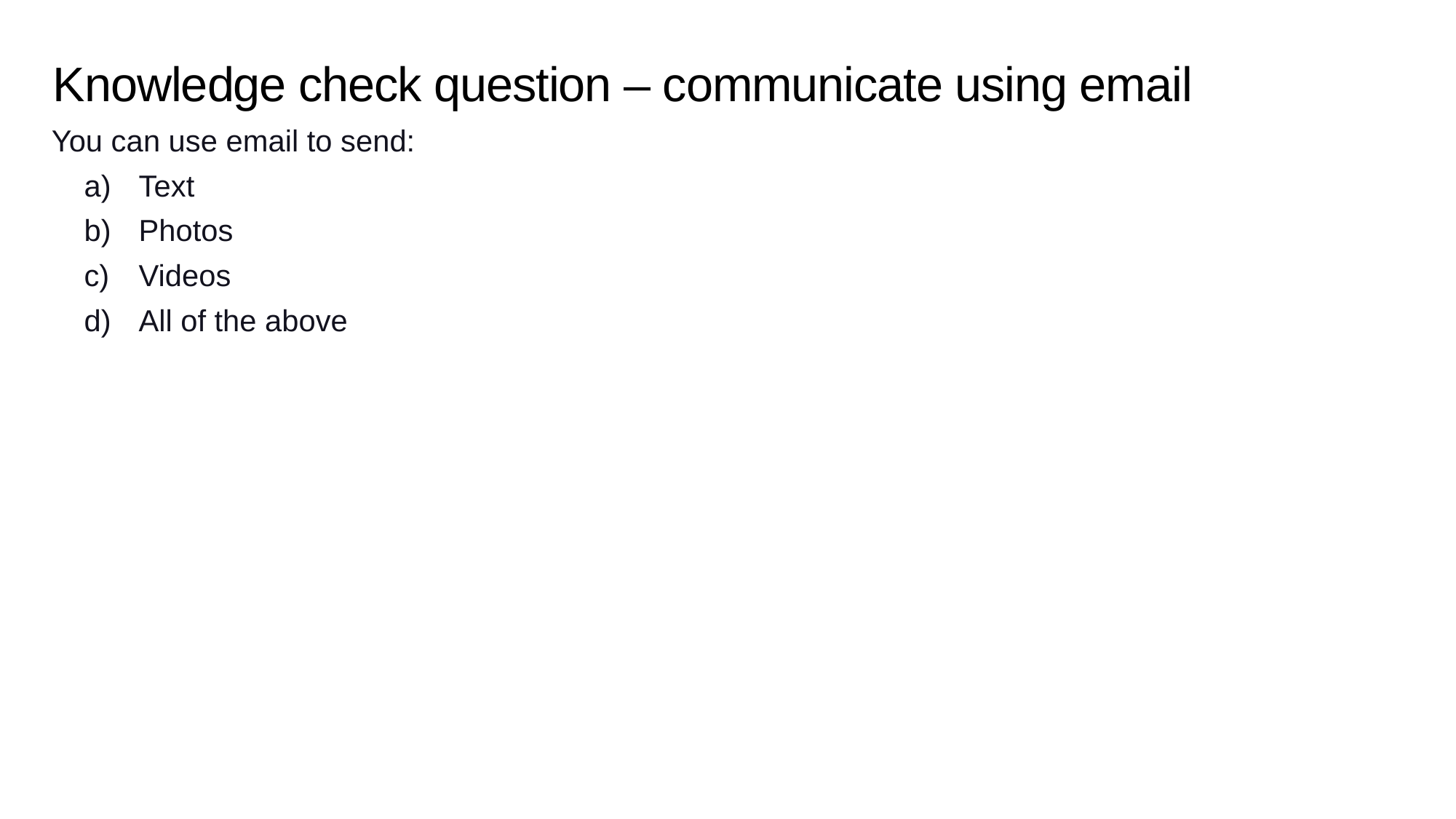

# Knowledge check question – communicate using email
You can use email to send:
Text
Photos
Videos
All of the above